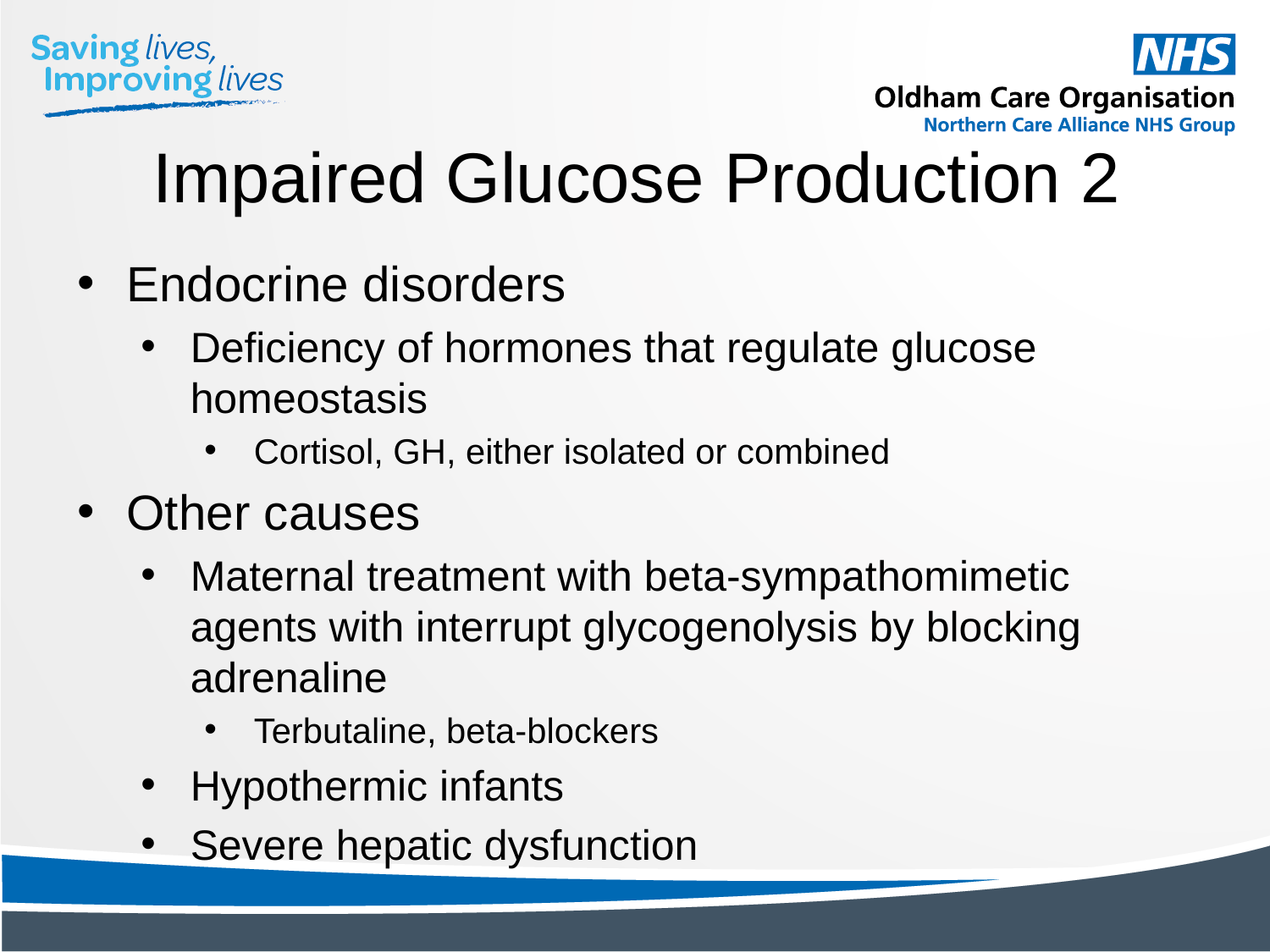

# Impaired Glucose Production 2
Endocrine disorders
Deficiency of hormones that regulate glucose homeostasis
Cortisol, GH, either isolated or combined
Other causes
Maternal treatment with beta-sympathomimetic agents with interrupt glycogenolysis by blocking adrenaline
Terbutaline, beta-blockers
Hypothermic infants
Severe hepatic dysfunction